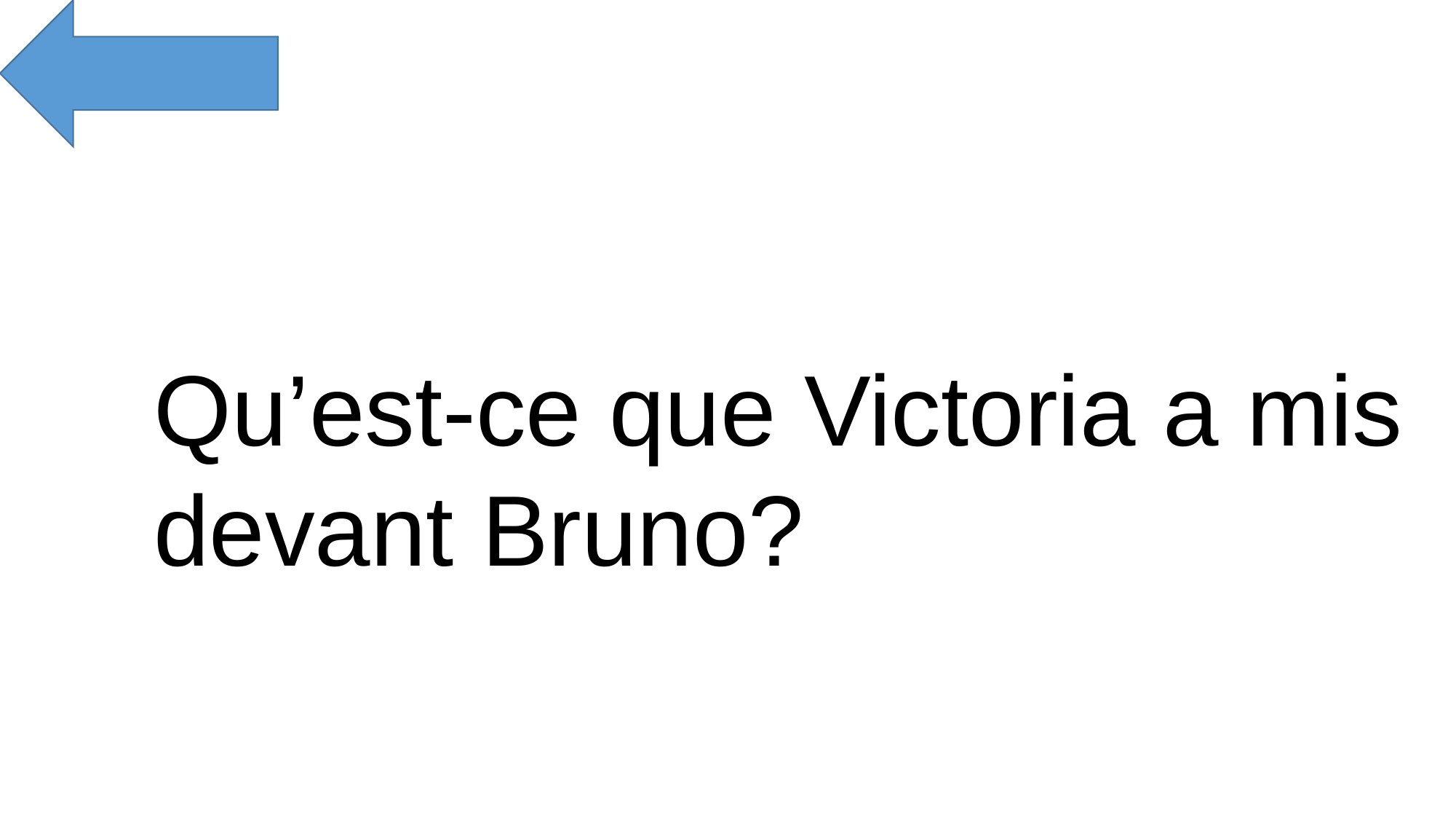

Qu’est-ce que Victoria a mis devant Bruno?